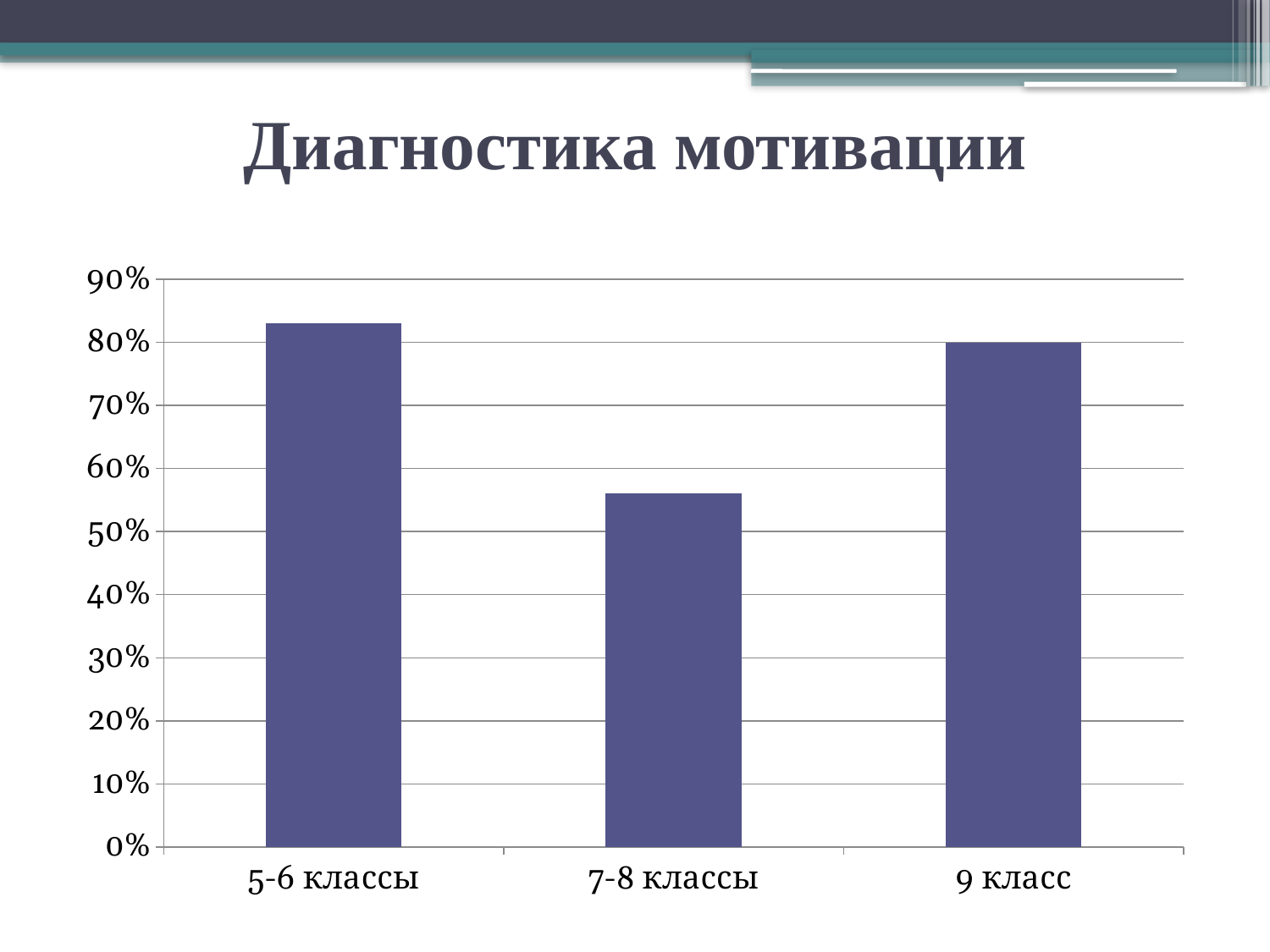

# Диагностика мотивации

### Chart

| Category | Ряд 1 |
|---|---|
| 5-6 классы | 0.83 |
| 7-8 классы | 0.56 |
| 9 класс | 0.8 |